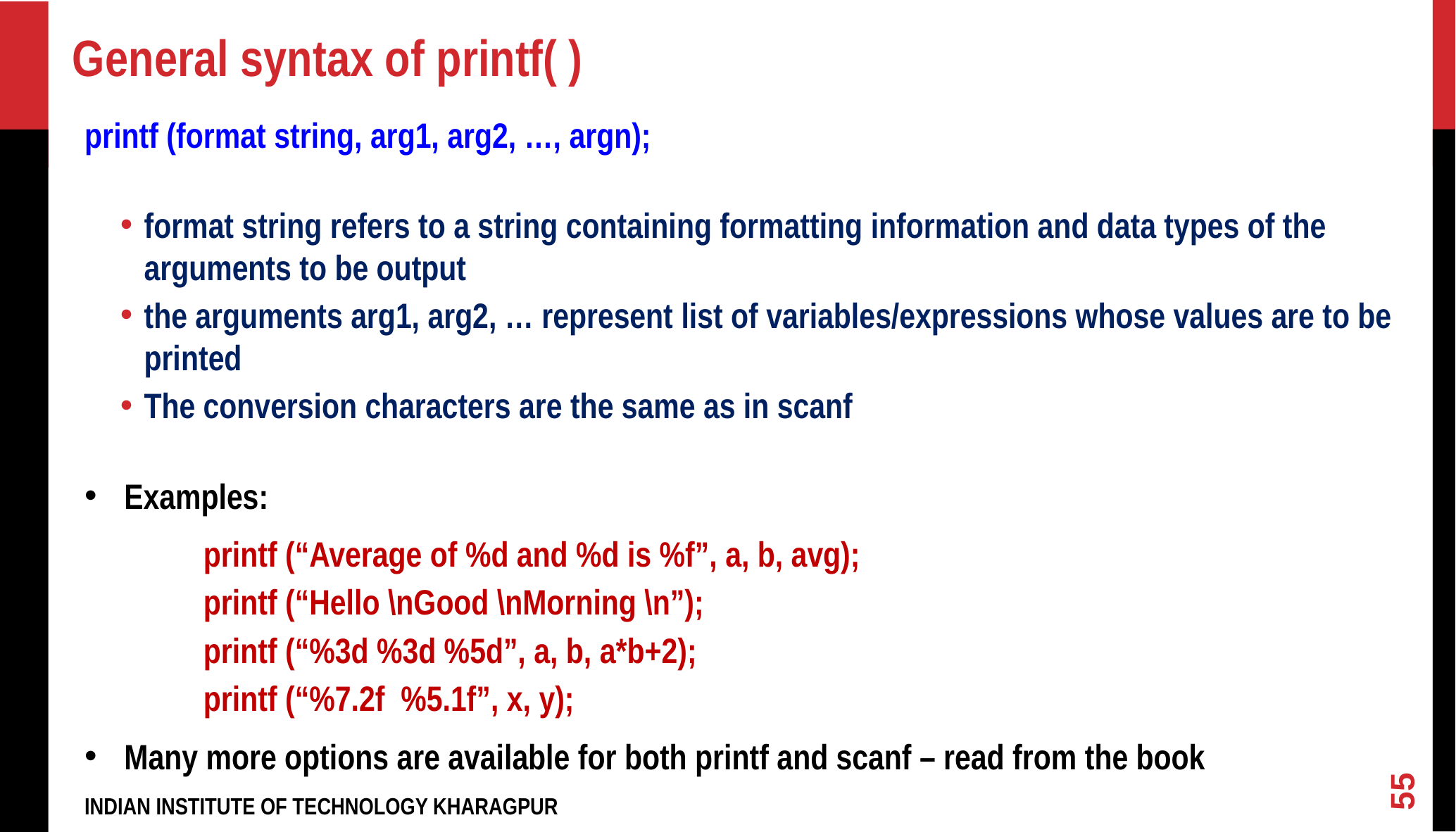

General syntax of printf( )
printf (format string, arg1, arg2, …, argn);

format string refers to a string containing formatting information and data types of the arguments to be output
the arguments arg1, arg2, … represent list of variables/expressions whose values are to be printed
The conversion characters are the same as in scanf

Examples:
printf (“Average of %d and %d is %f”, a, b, avg);
printf (“Hello \nGood \nMorning \n”);
printf (“%3d %3d %5d”, a, b, a*b+2);
printf (“%7.2f  %5.1f”, x, y);
Many more options are available for both printf and scanf – read from the book
55
INDIAN INSTITUTE OF TECHNOLOGY KHARAGPUR